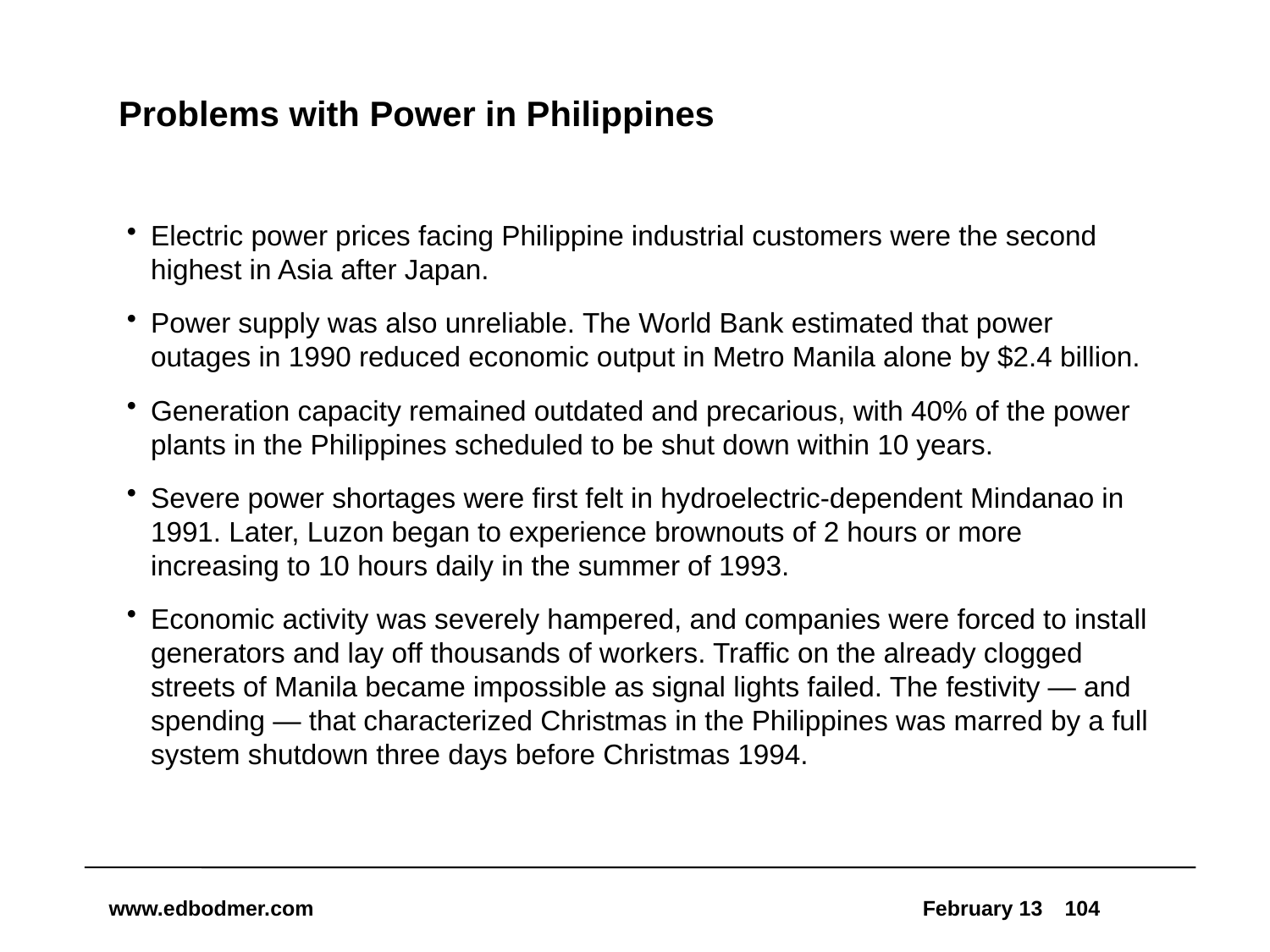

# Problems with Power in Philippines
Electric power prices facing Philippine industrial customers were the second highest in Asia after Japan.
Power supply was also unreliable. The World Bank estimated that power outages in 1990 reduced economic output in Metro Manila alone by $2.4 billion.
Generation capacity remained outdated and precarious, with 40% of the power plants in the Philippines scheduled to be shut down within 10 years.
Severe power shortages were first felt in hydroelectric-dependent Mindanao in 1991. Later, Luzon began to experience brownouts of 2 hours or more increasing to 10 hours daily in the summer of 1993.
Economic activity was severely hampered, and companies were forced to install generators and lay off thousands of workers. Traffic on the already clogged streets of Manila became impossible as signal lights failed. The festivity — and spending — that characterized Christmas in the Philippines was marred by a full system shutdown three days before Christmas 1994.